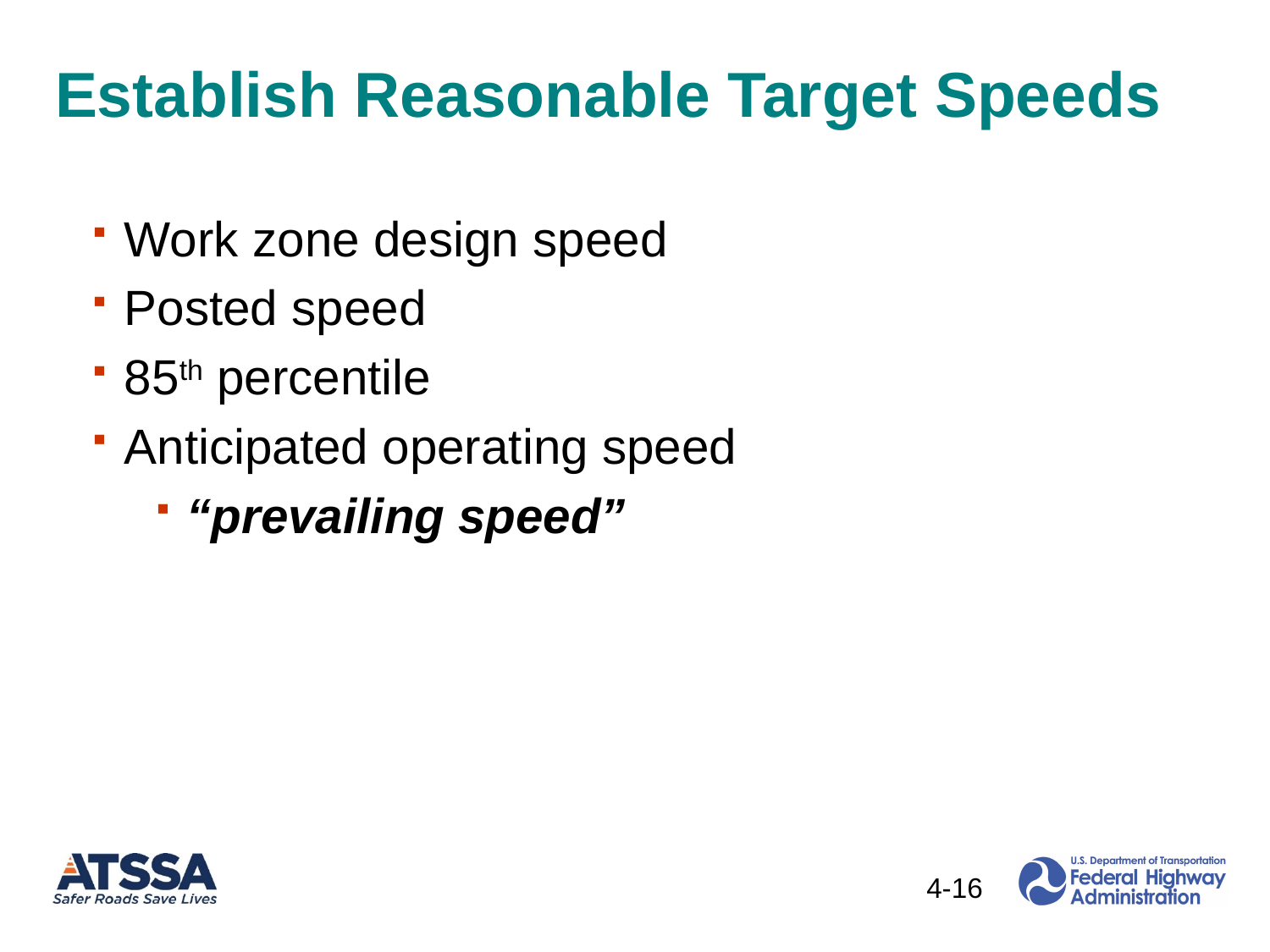

# Establish Reasonable Target Speeds
Work zone design speed
Posted speed
85th percentile
Anticipated operating speed
“prevailing speed”